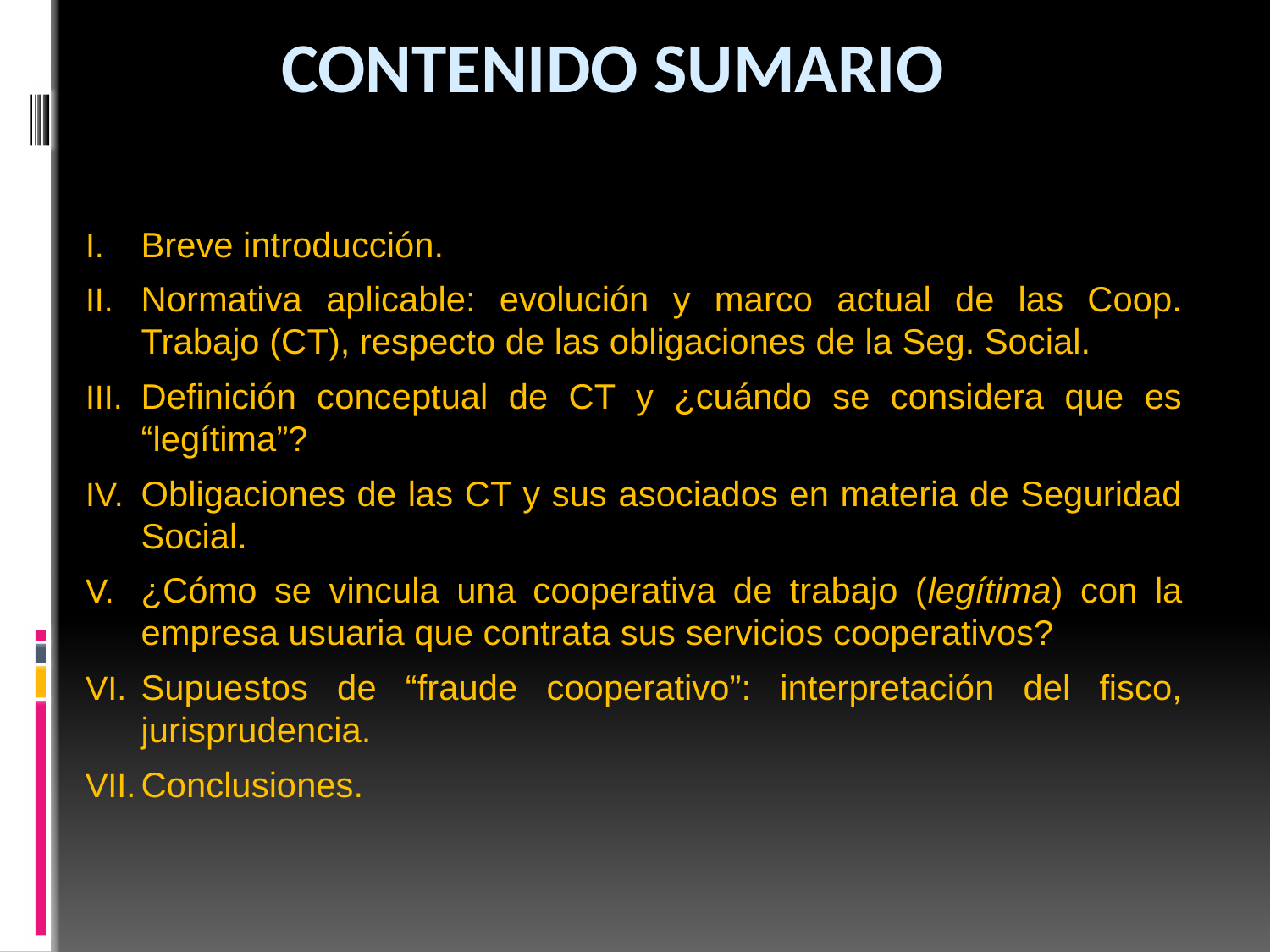

# CONTENIDO SUMARIO
Breve introducción.
Normativa aplicable: evolución y marco actual de las Coop. Trabajo (CT), respecto de las obligaciones de la Seg. Social.
Definición conceptual de CT y ¿cuándo se considera que es “legítima”?
Obligaciones de las CT y sus asociados en materia de Seguridad Social.
¿Cómo se vincula una cooperativa de trabajo (legítima) con la empresa usuaria que contrata sus servicios cooperativos?
Supuestos de “fraude cooperativo”: interpretación del fisco, jurisprudencia.
Conclusiones.